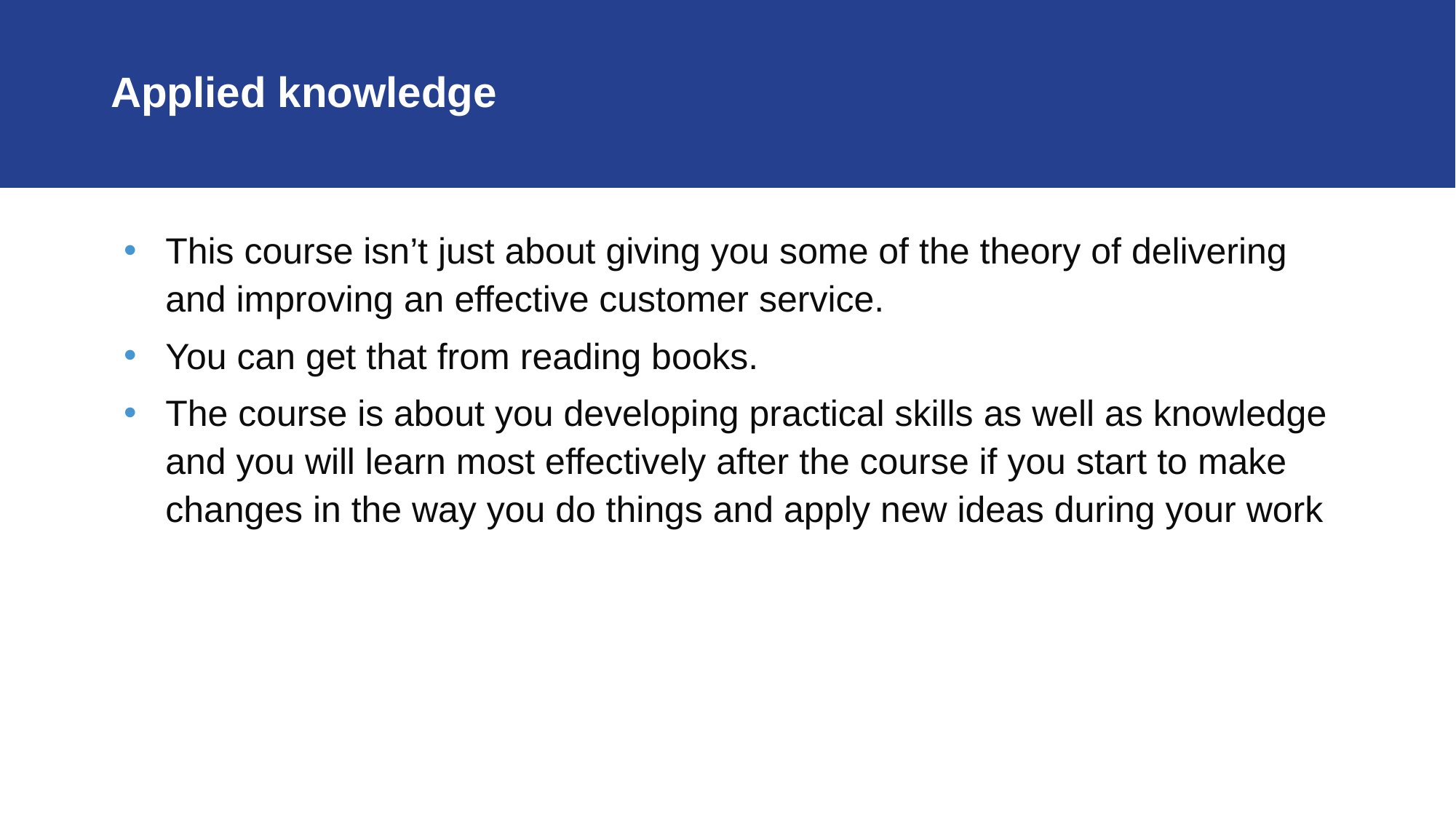

# Applied knowledge
This course isn’t just about giving you some of the theory of delivering and improving an effective customer service.
You can get that from reading books.
The course is about you developing practical skills as well as knowledge and you will learn most effectively after the course if you start to make changes in the way you do things and apply new ideas during your work